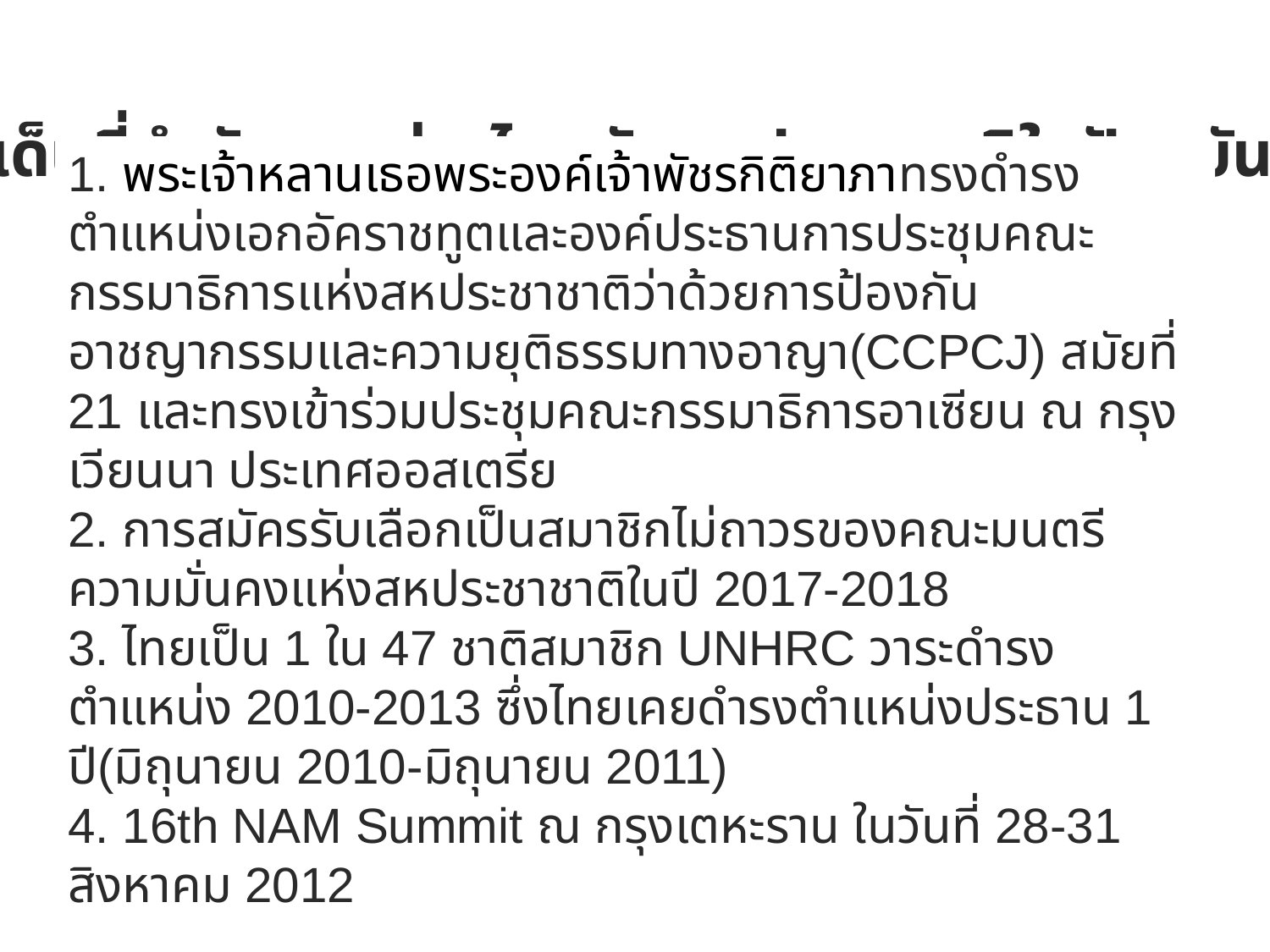

ประเด็นที่สำคัญระหว่างไทยกับสหประชาชาติในปัจจุบัน
1. พระเจ้าหลานเธอพระองค์เจ้าพัชรกิติยาภาทรงดำรงตำแหน่งเอกอัคราชทูตและองค์ประธานการประชุมคณะกรรมาธิการแห่งสหประชาชาติว่าด้วยการป้องกันอาชญากรรมและความยุติธรรมทางอาญา(CCPCJ) สมัยที่ 21 และทรงเข้าร่วมประชุมคณะกรรมาธิการอาเซียน ณ กรุงเวียนนา ประเทศออสเตรีย
2. การสมัครรับเลือกเป็นสมาชิกไม่ถาวรของคณะมนตรีความมั่นคงแห่งสหประชาชาติในปี 2017-2018
3. ไทยเป็น 1 ใน 47 ชาติสมาชิก UNHRC วาระดำรงตำแหน่ง 2010-2013 ซึ่งไทยเคยดำรงตำแหน่งประธาน 1 ปี(มิถุนายน 2010-มิถุนายน 2011)
4. 16th NAM Summit ณ กรุงเตหะราน ในวันที่ 28-31 สิงหาคม 2012